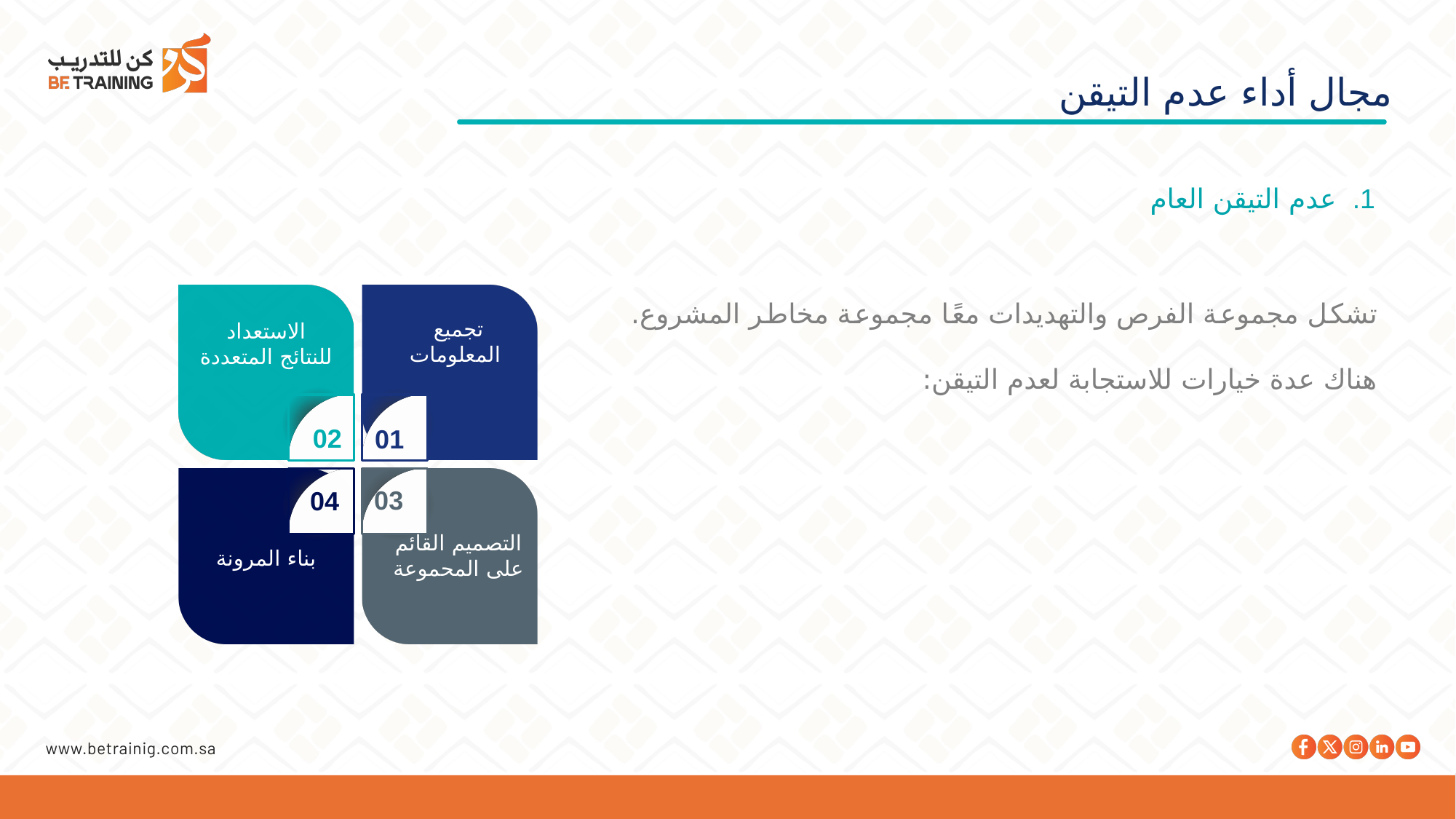

مجال أداء عدم التيقن
عدم التيقن العام

تشكل مجموعة الفرص والتهديدات معًا مجموعة مخاطر المشروع. هناك عدة خيارات للاستجابة لعدم التيقن:

تجميع
 المعلومات
الاستعداد للنتائج المتعددة

02
01

03
04
التصميم القائم على المحموعة
بناء المرونة